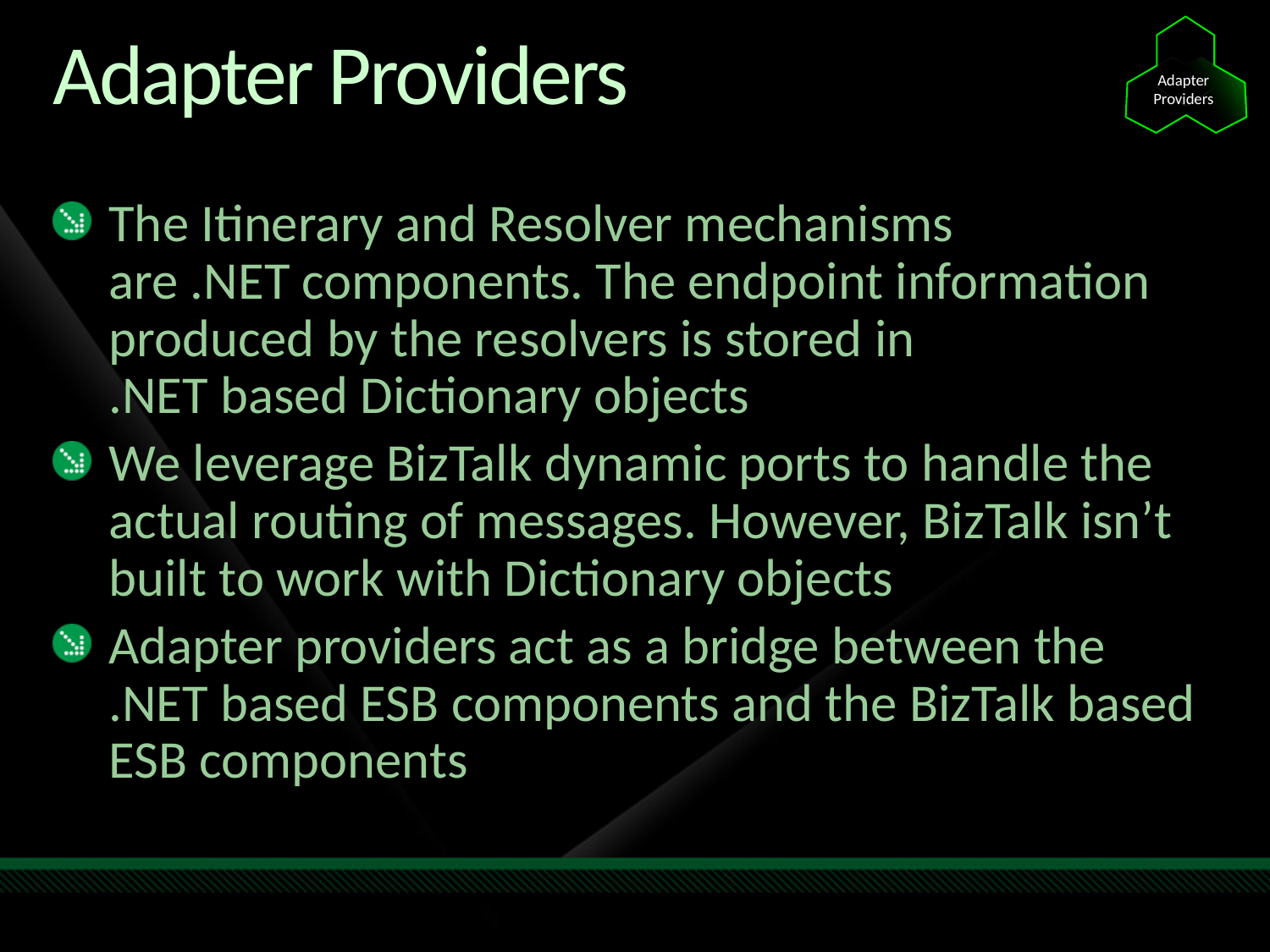

Adapter
Providers
# Adapter Providers
The Itinerary and Resolver mechanisms
are .NET components. The endpoint information produced by the resolvers is stored in
.NET based Dictionary objects
We leverage BizTalk dynamic ports to handle the actual routing of messages. However, BizTalk isn’t built to work with Dictionary objects
Adapter providers act as a bridge between the
.NET based ESB components and the BizTalk based
ESB components